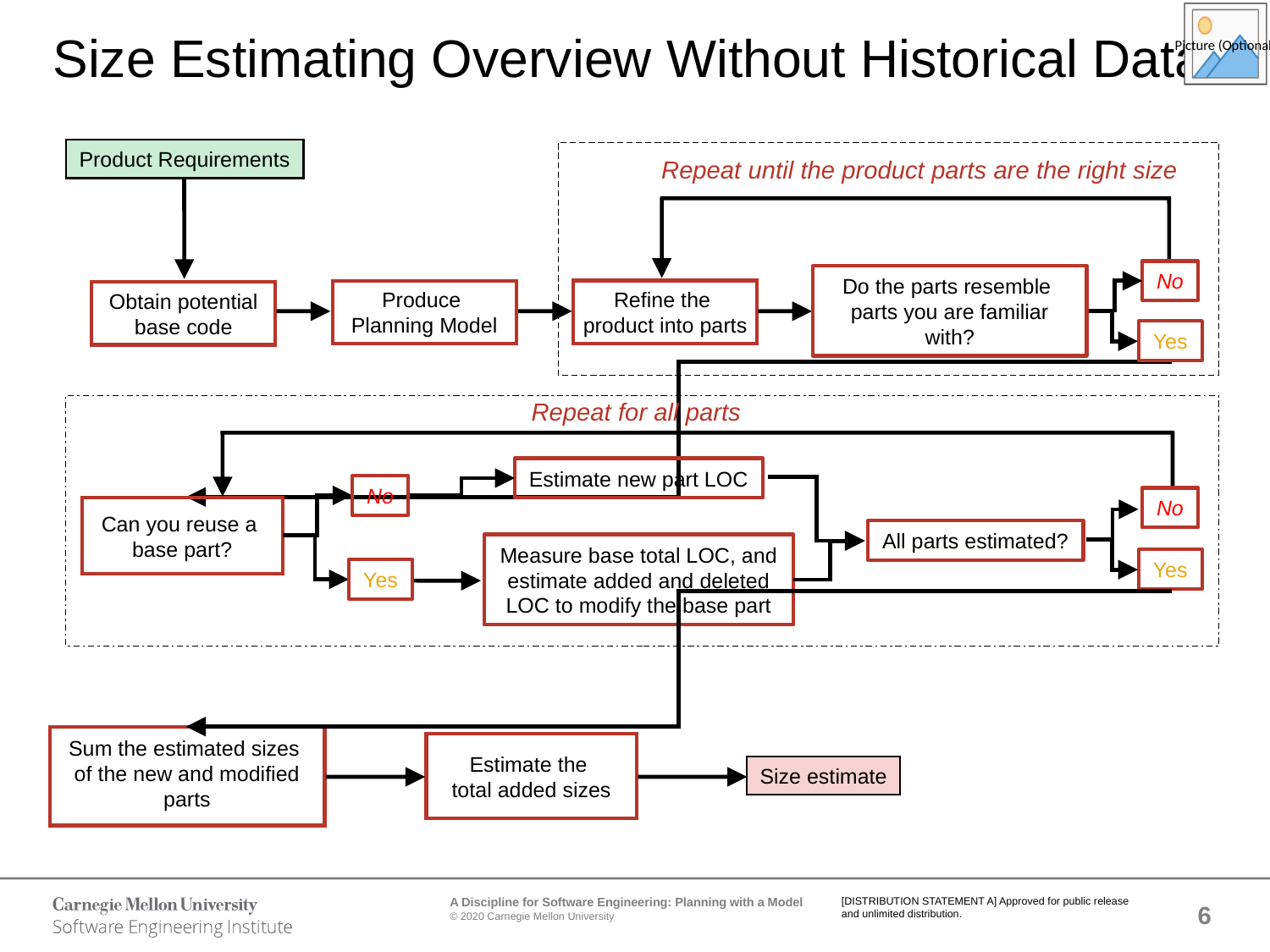

# Size Estimating Overview Without Historical Data
Product Requirements

Repeat until the product parts are the right size

No
Do the parts resemble
parts you are familiar with?
Refine the
product into parts
Produce
Planning Model
Obtain potential
base code

Yes
Repeat for all parts

Estimate new part LOC
No
No
Can you reuse a
base part?
All parts estimated?
Measure base total LOC, and estimate added and deleted LOC to modify the base part
Yes
Yes

Sum the estimated sizes
of the new and modified
parts

Estimate the
total added sizes
Size estimate